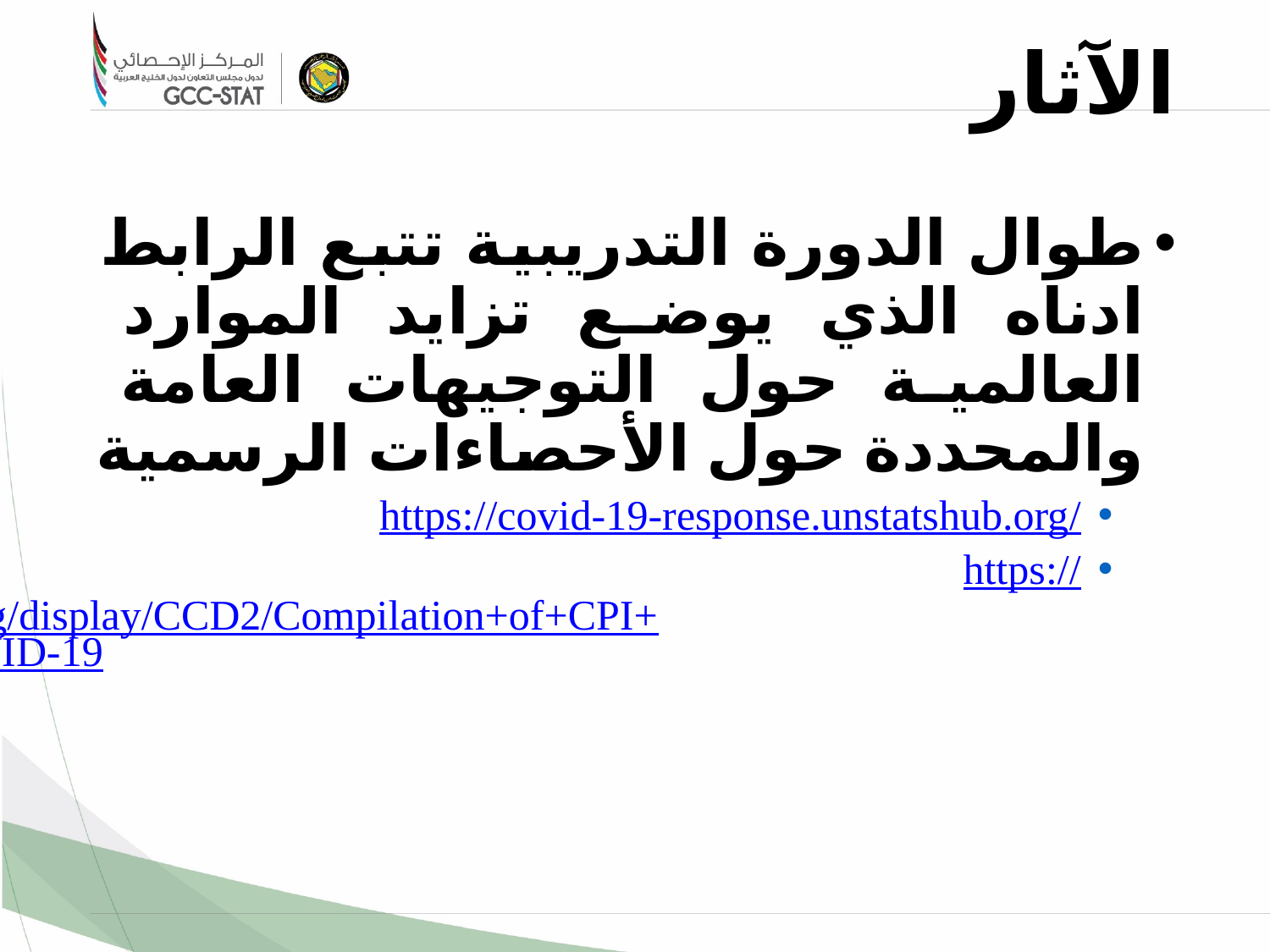

الآثار
طوال الدورة التدريبية تتبع الرابط ادناه الذي يوضع تزايد الموارد العالمية حول التوجيهات العامة والمحددة حول الأحصاءات الرسمية
https://covid-19-response.unstatshub.org/
https://statswiki.unece.org/display/CCD2/Compilation+of+CPI+in+times+of+COVID-19